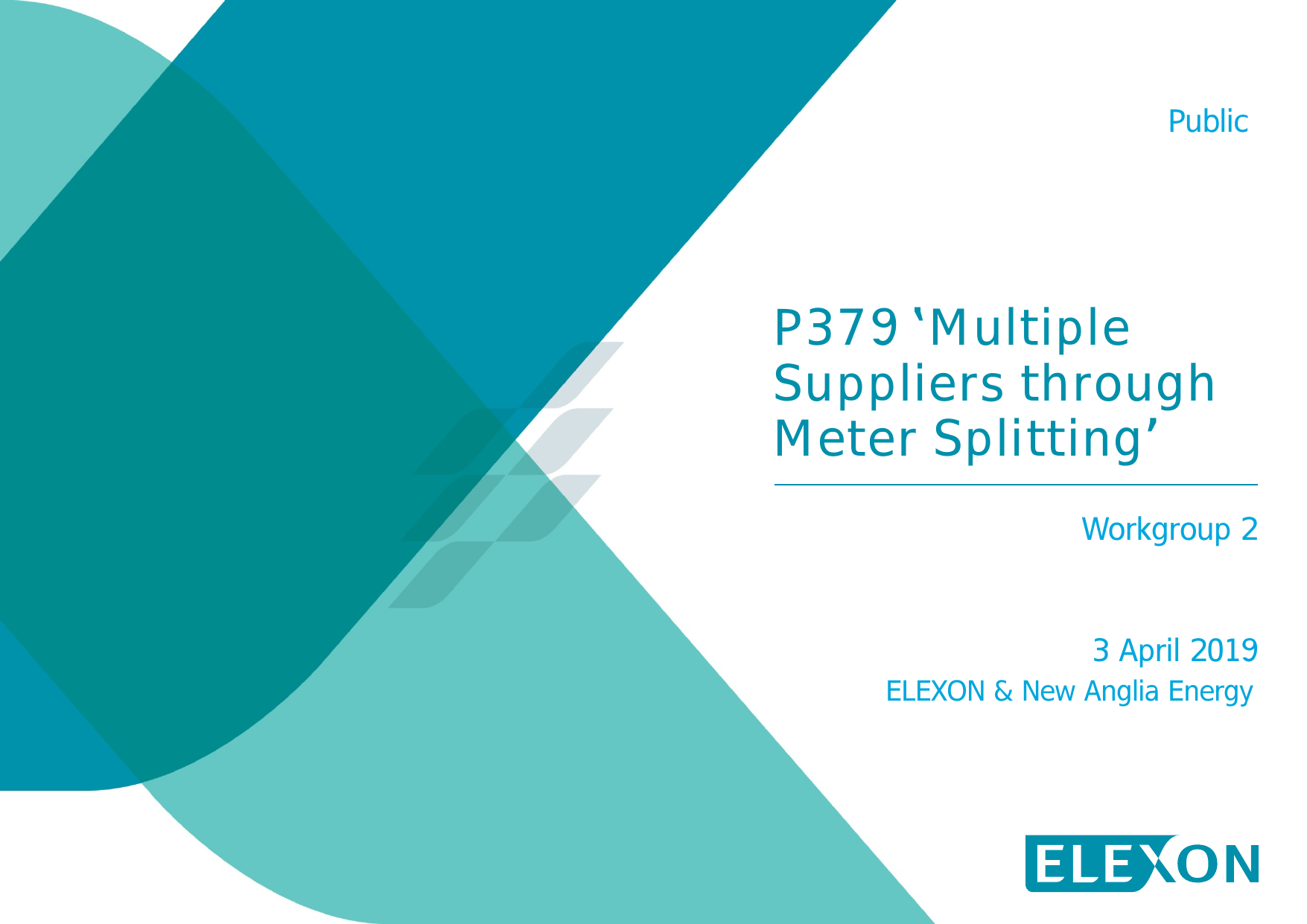

Public
# P379 ‘Multiple Suppliers through Meter Splitting’
Workgroup 2
3 April 2019
	ELEXON & New Anglia Energy